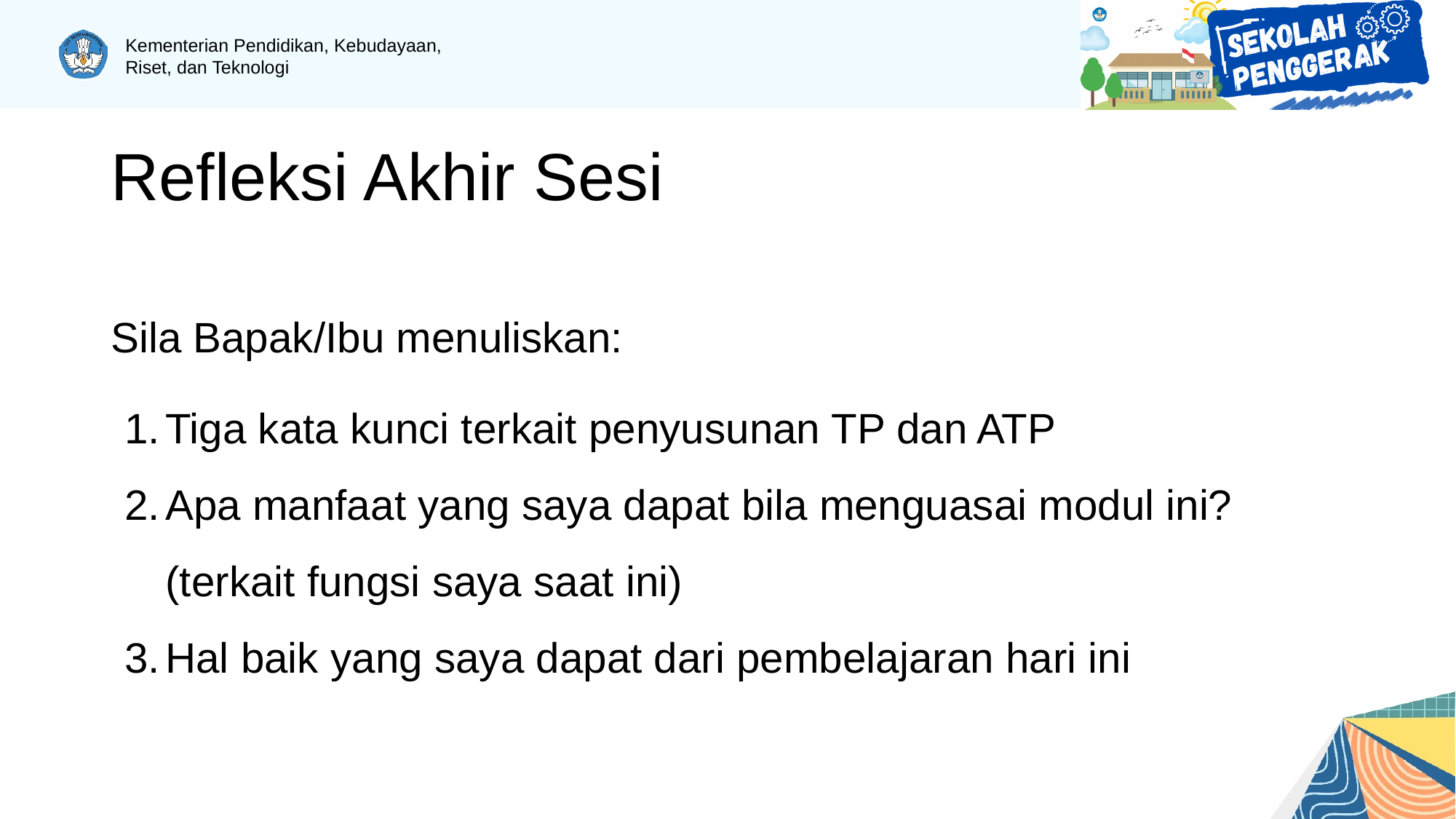

# Refleksi Akhir Sesi
Sila Bapak/Ibu menuliskan:
Tiga kata kunci terkait penyusunan TP dan ATP
Apa manfaat yang saya dapat bila menguasai modul ini? (terkait fungsi saya saat ini)
Hal baik yang saya dapat dari pembelajaran hari ini